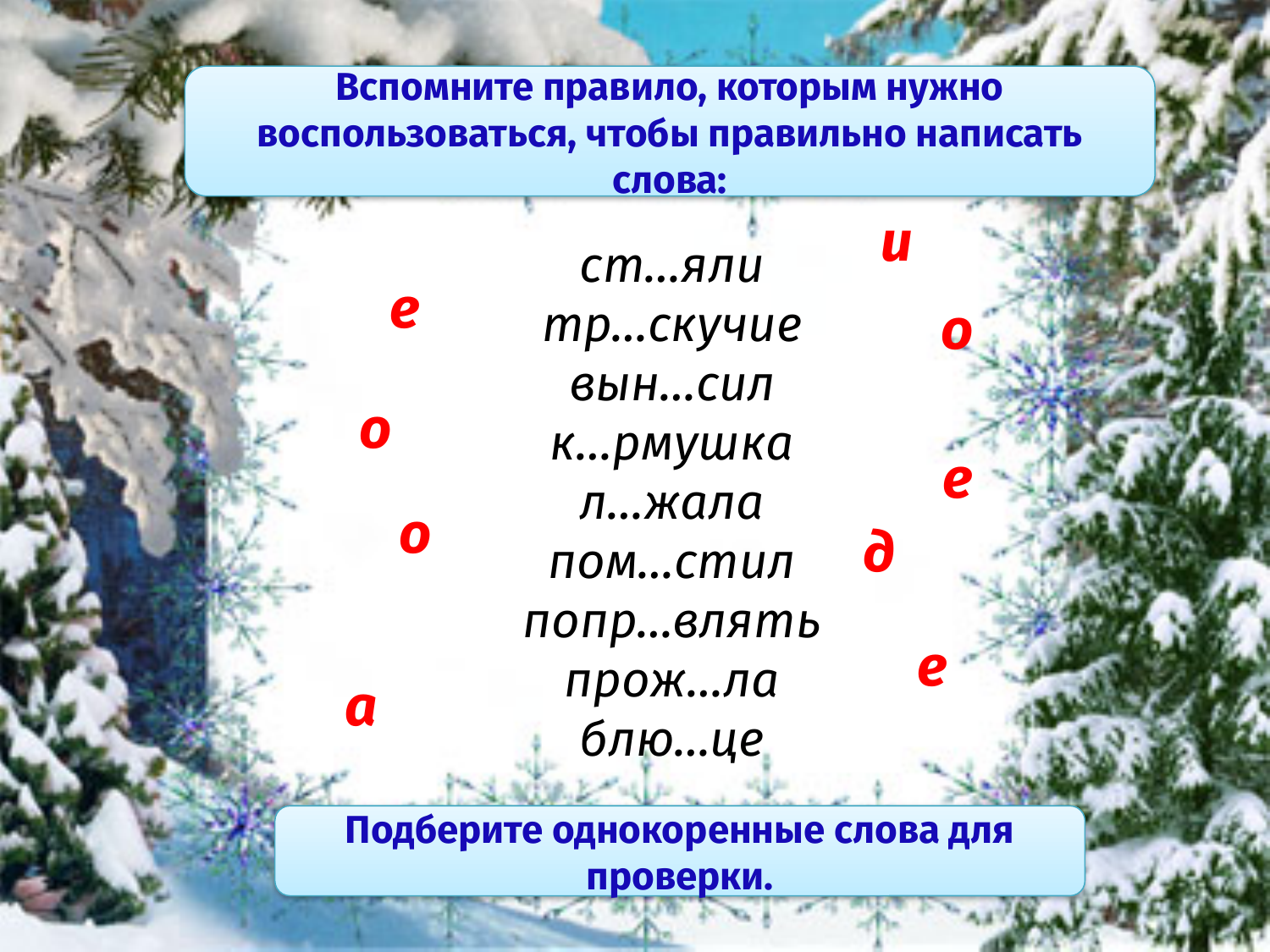

Вспомните правило, которым нужно воспользоваться, чтобы правильно написать слова:
и
ст…яли
тр…скучие
вын…сил
к…рмушка
л…жала
пом…стил
попр…влять
прож…ла
блю…це
е
о
о
е
о
д
е
а
Подберите однокоренные слова для проверки.